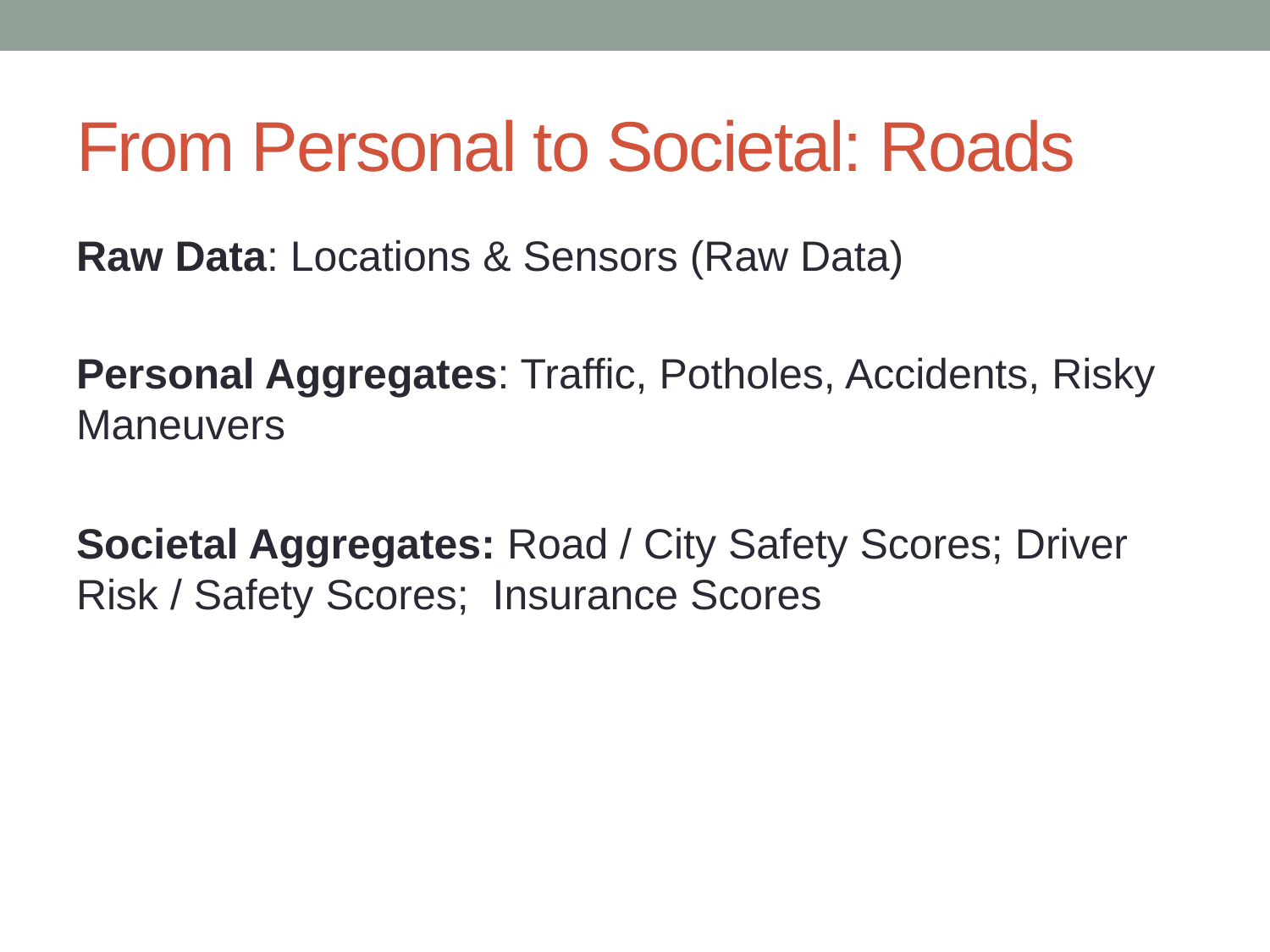

# From Personal to Societal: Roads
Raw Data: Locations & Sensors (Raw Data)

Personal Aggregates: Traffic, Potholes, Accidents, Risky Maneuvers

Societal Aggregates: Road / City Safety Scores; Driver Risk / Safety Scores;  Insurance Scores